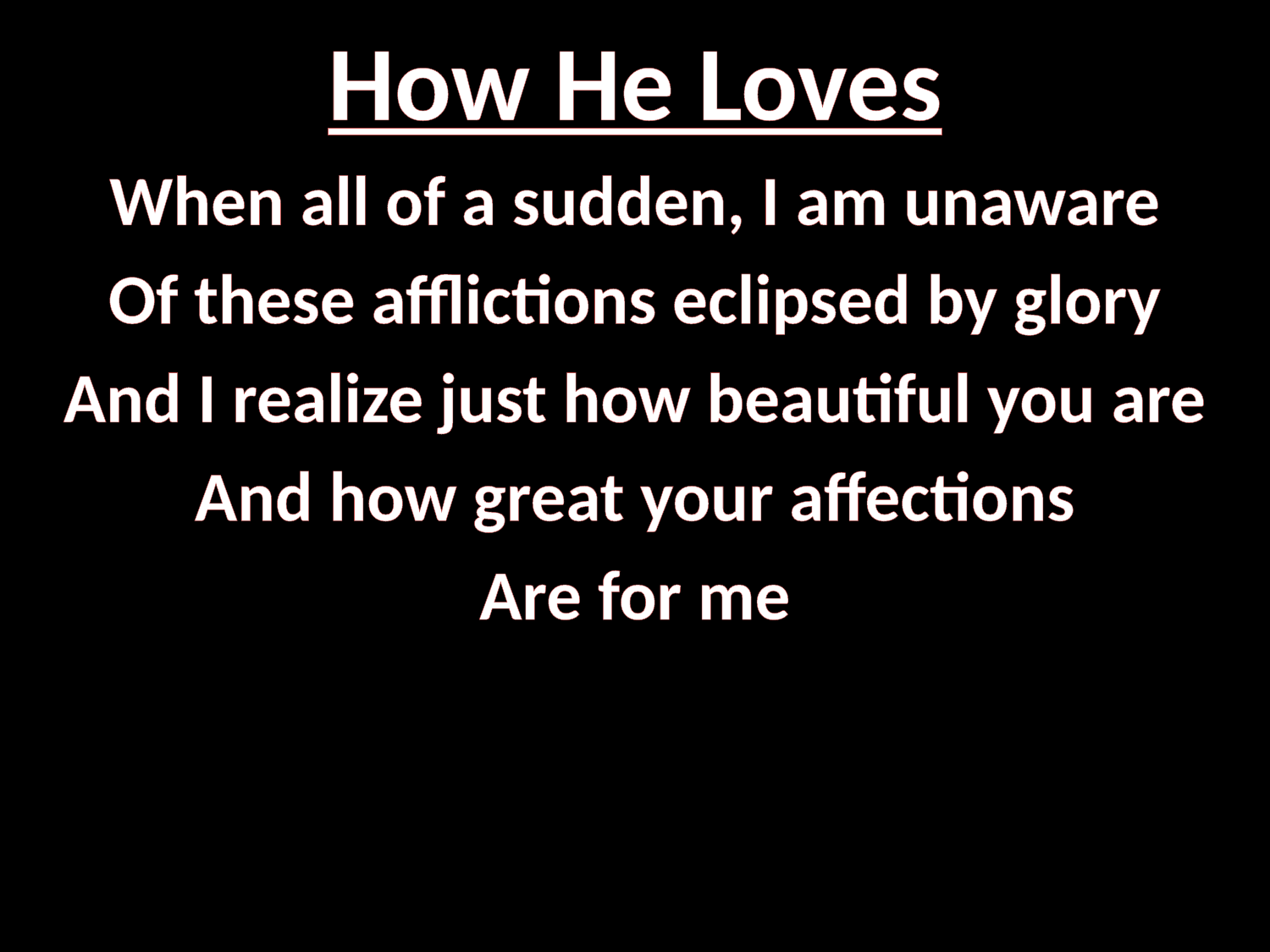

# How He Loves
When all of a sudden, I am unaware
Of these afflictions eclipsed by glory
And I realize just how beautiful you are
And how great your affections
Are for me